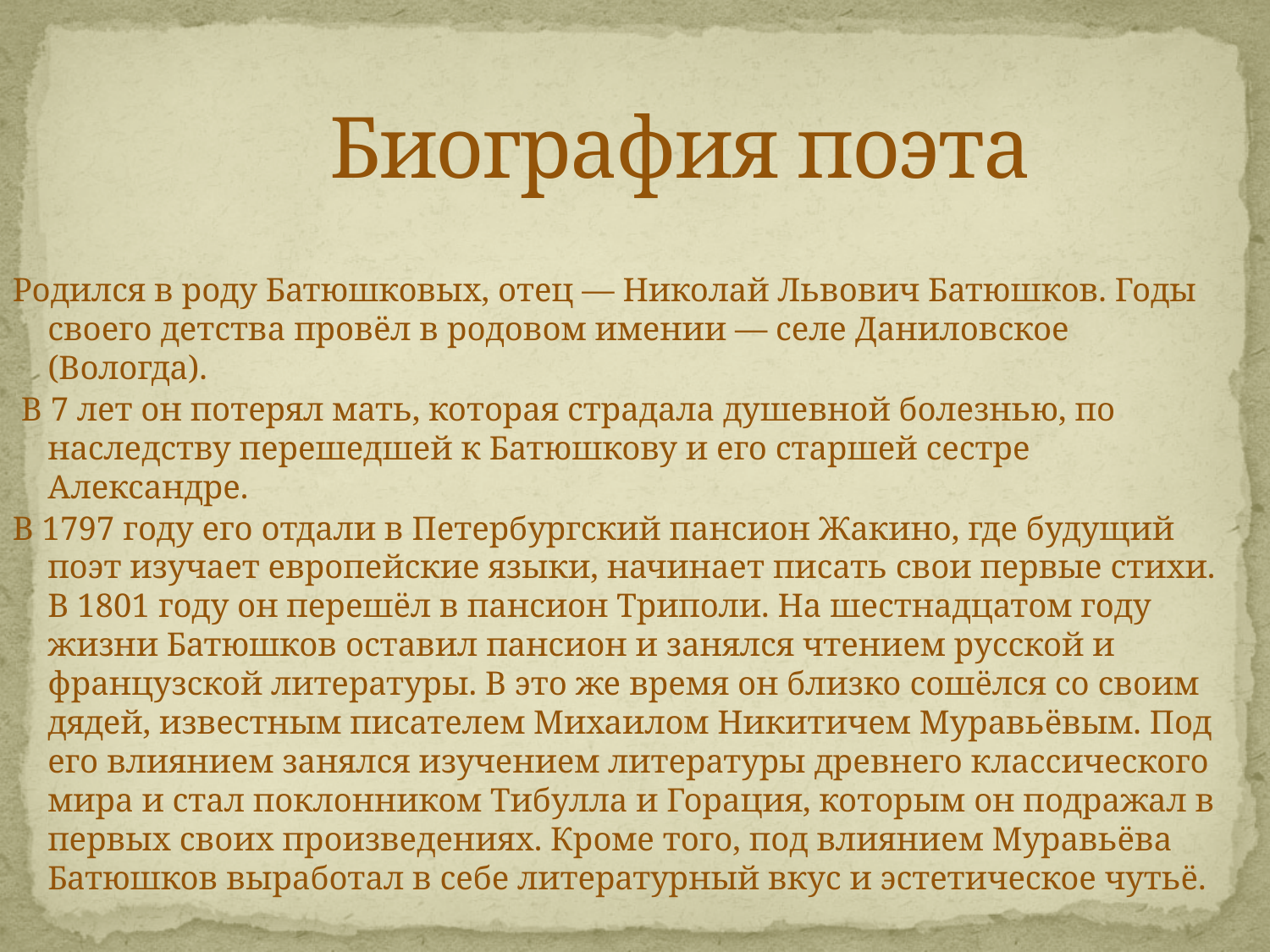

# Биография поэта

Родился в роду Батюшковых, отец — Николай Львович Батюшков. Годы своего детства провёл в родовом имении — селе Даниловское  (Вологда).
 В 7 лет он потерял мать, которая страдала душевной болезнью, по наследству перешедшей к Батюшкову и его старшей сестре Александре.
В 1797 году его отдали в Петербургский пансион Жакино, где будущий поэт изучает европейские языки, начинает писать свои первые стихи. В 1801 году он перешёл в пансион Триполи. На шестнадцатом году жизни Батюшков оставил пансион и занялся чтением русской и французской литературы. В это же время он близко сошёлся со своим дядей, известным писателем Михаилом Никитичем Муравьёвым. Под его влиянием занялся изучением литературы древнего классического мира и стал поклонником Тибулла и Горация, которым он подражал в первых своих произведениях. Кроме того, под влиянием Муравьёва Батюшков выработал в себе литературный вкус и эстетическое чутьё.